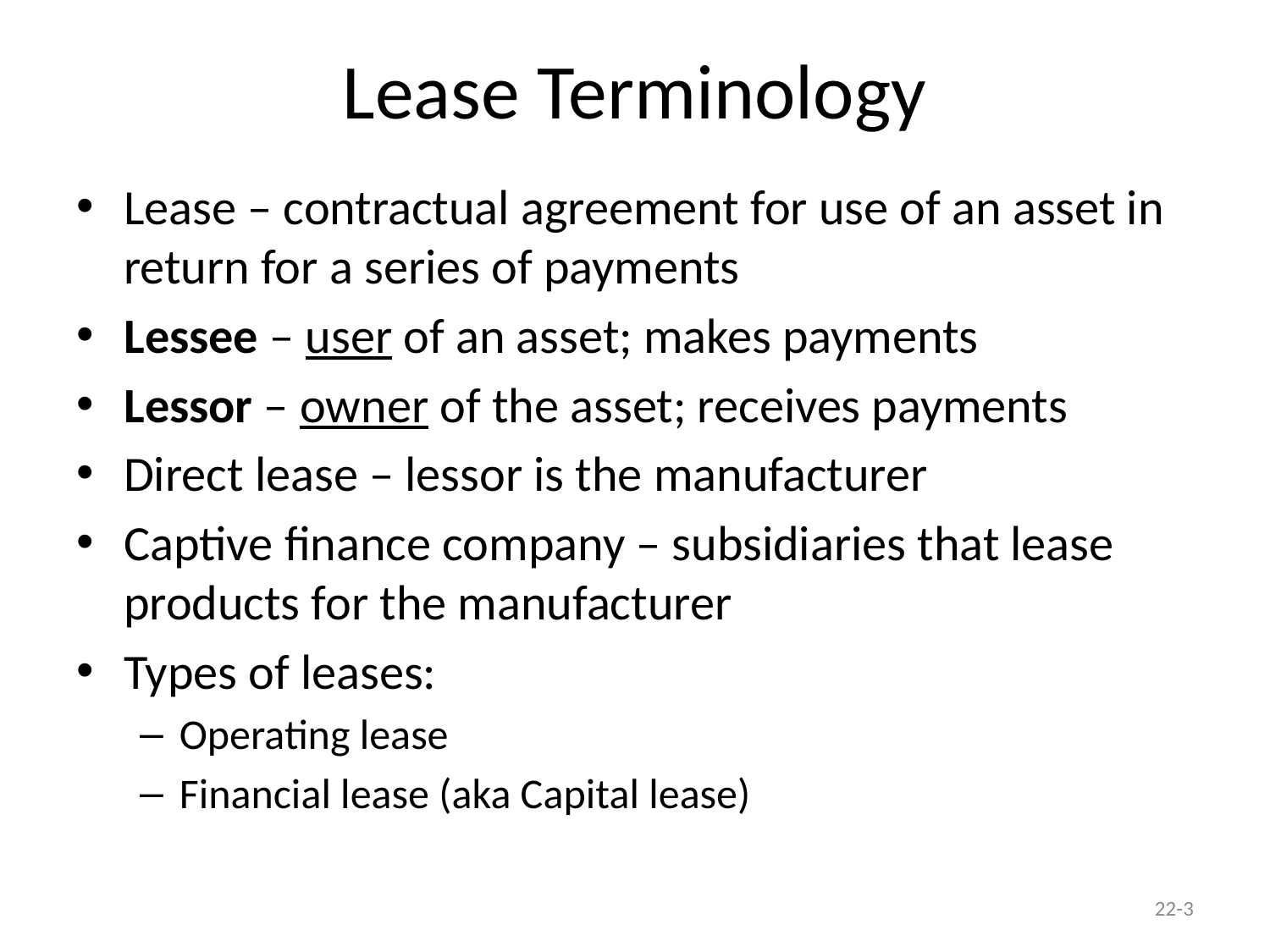

# Lease Terminology
Lease – contractual agreement for use of an asset in return for a series of payments
Lessee – user of an asset; makes payments
Lessor – owner of the asset; receives payments
Direct lease – lessor is the manufacturer
Captive finance company – subsidiaries that lease products for the manufacturer
Types of leases:
Operating lease
Financial lease (aka Capital lease)

22-3